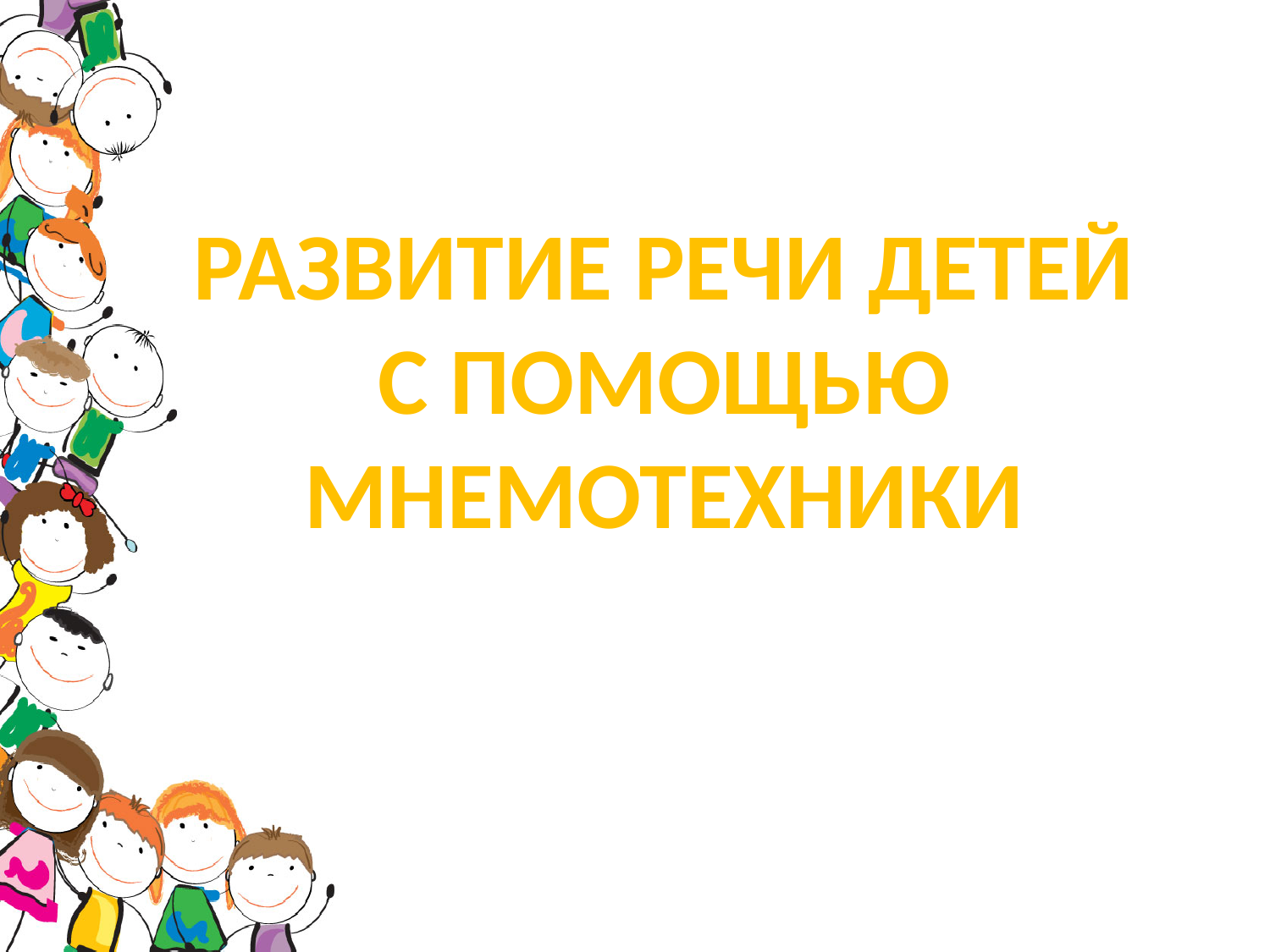

#
РАЗВИТИЕ РЕЧИ ДЕТЕЙ
С ПОМОЩЬЮ МНЕМОТЕХНИКИ